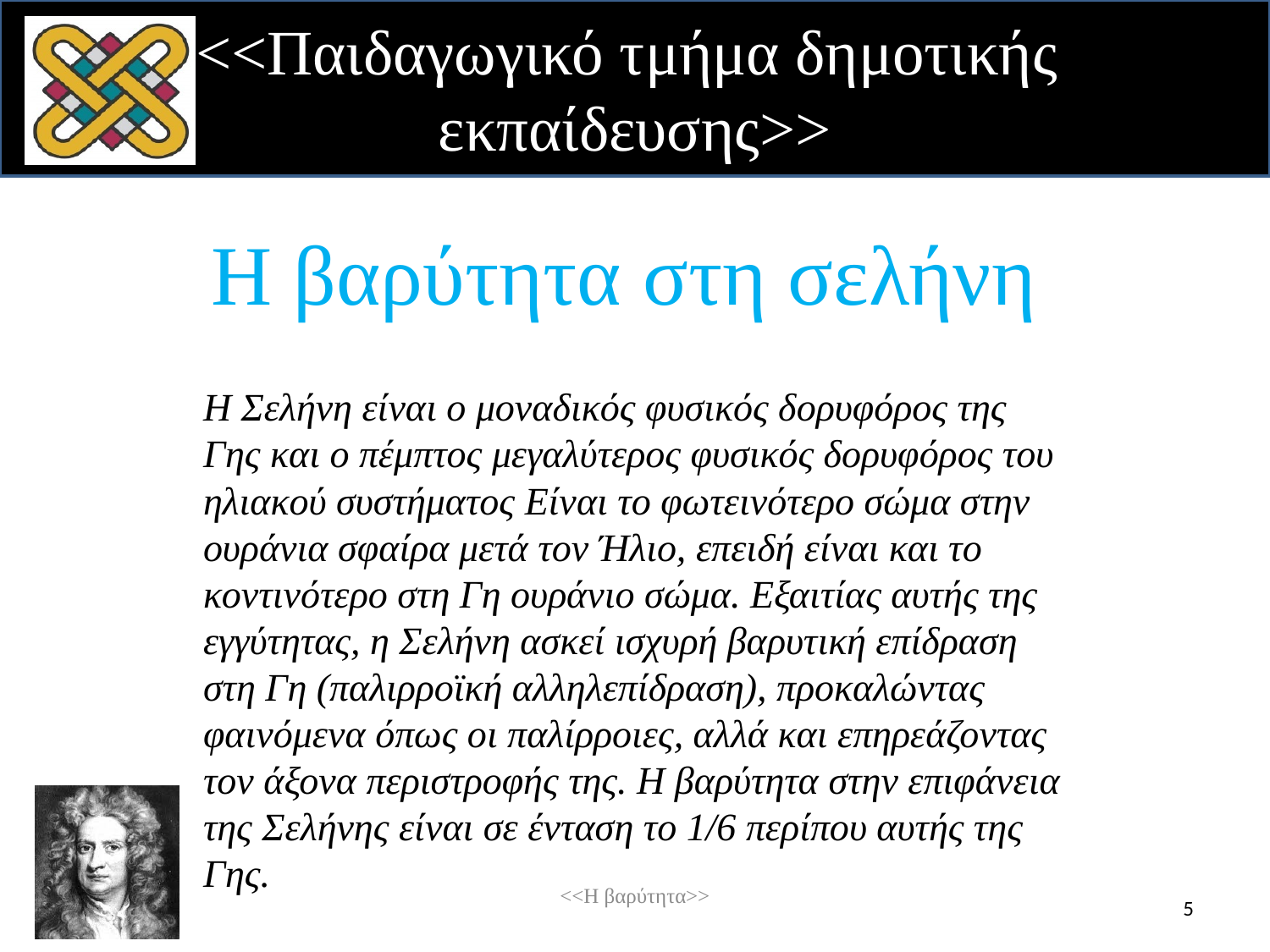

# Η βαρύτητα στη σελήνη
Η Σελήνη είναι ο μοναδικός φυσικός δορυφόρος της Γης και ο πέμπτος μεγαλύτερος φυσικός δορυφόρος του ηλιακού συστήματος Είναι το φωτεινότερο σώμα στην ουράνια σφαίρα μετά τον Ήλιο, επειδή είναι και το κοντινότερο στη Γη ουράνιο σώμα. Εξαιτίας αυτής της εγγύτητας, η Σελήνη ασκεί ισχυρή βαρυτική επίδραση στη Γη (παλιρροϊκή αλληλεπίδραση), προκαλώντας φαινόμενα όπως οι παλίρροιες, αλλά και επηρεάζοντας τον άξονα περιστροφής της. Η βαρύτητα στην επιφάνεια της Σελήνης είναι σε ένταση το 1/6 περίπου αυτής της Γης.

<<Η βαρύτητα>>

5